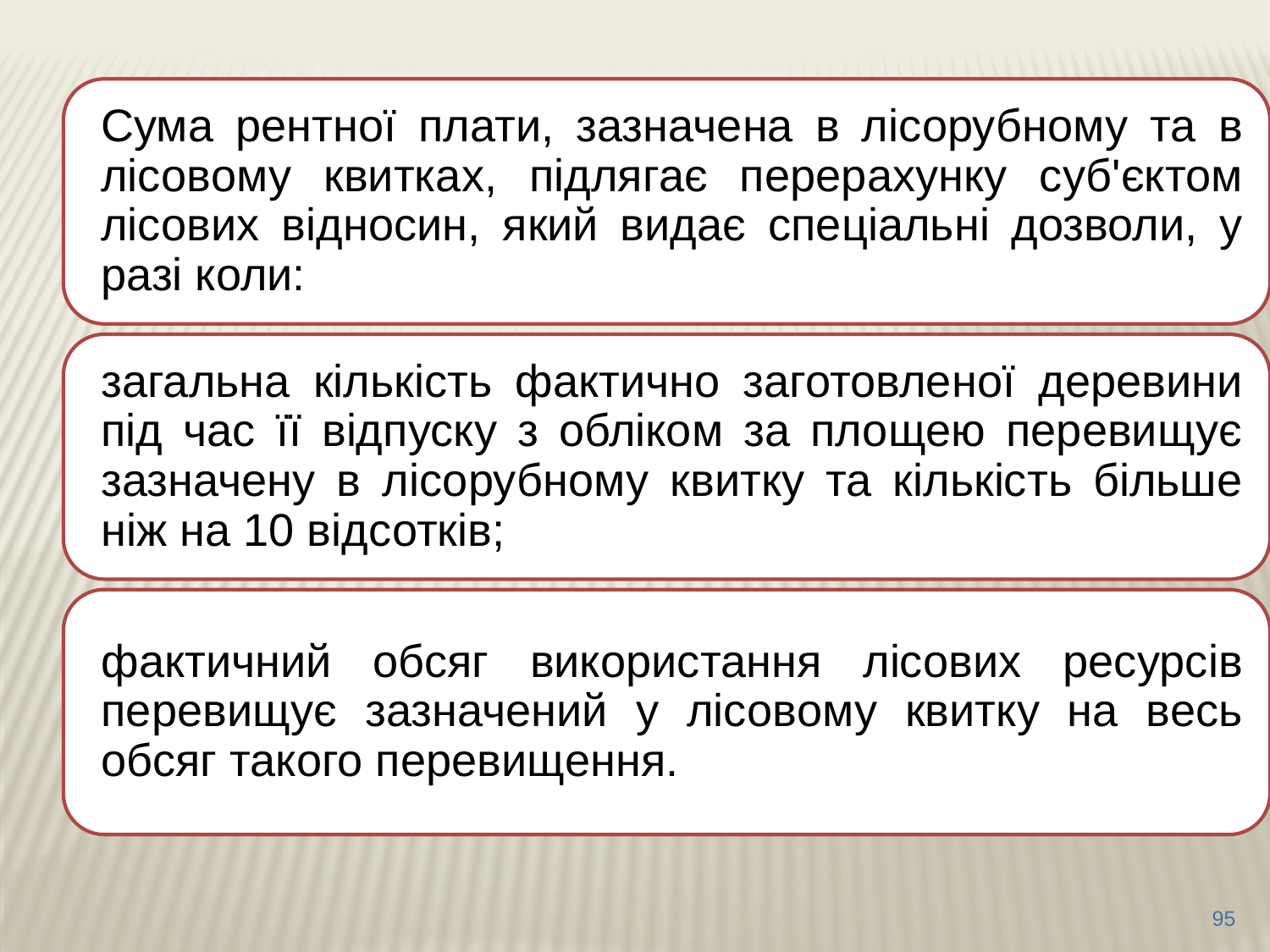

Сума рентної плати, зазначена в лісорубному та в лісовому квитках, підлягає перерахунку суб'єктом лісових відносин, який видає спеціальні дозволи, у разі коли:
загальна кількість фактично заготовленої деревини під час її відпуску з обліком за площею перевищує зазначену в лісорубному квитку та кількість більше ніж на 10 відсотків;
фактичний обсяг використання лісових ресурсів перевищує зазначений у лісовому квитку на весь обсяг такого перевищення.
95